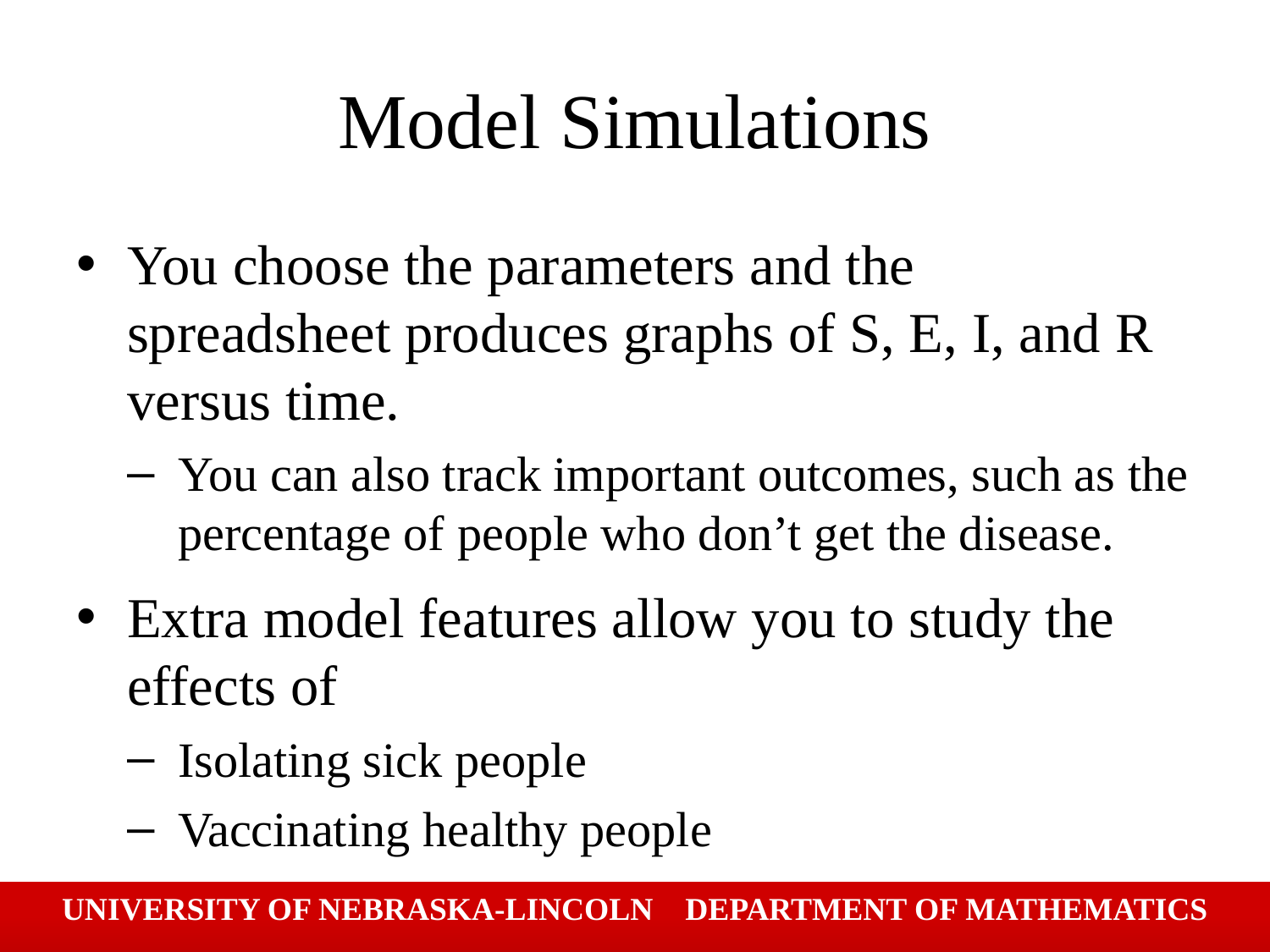

# Model Simulations
You choose the parameters and the spreadsheet produces graphs of S, E, I, and R versus time.
You can also track important outcomes, such as the percentage of people who don’t get the disease.
Extra model features allow you to study the effects of
Isolating sick people
Vaccinating healthy people